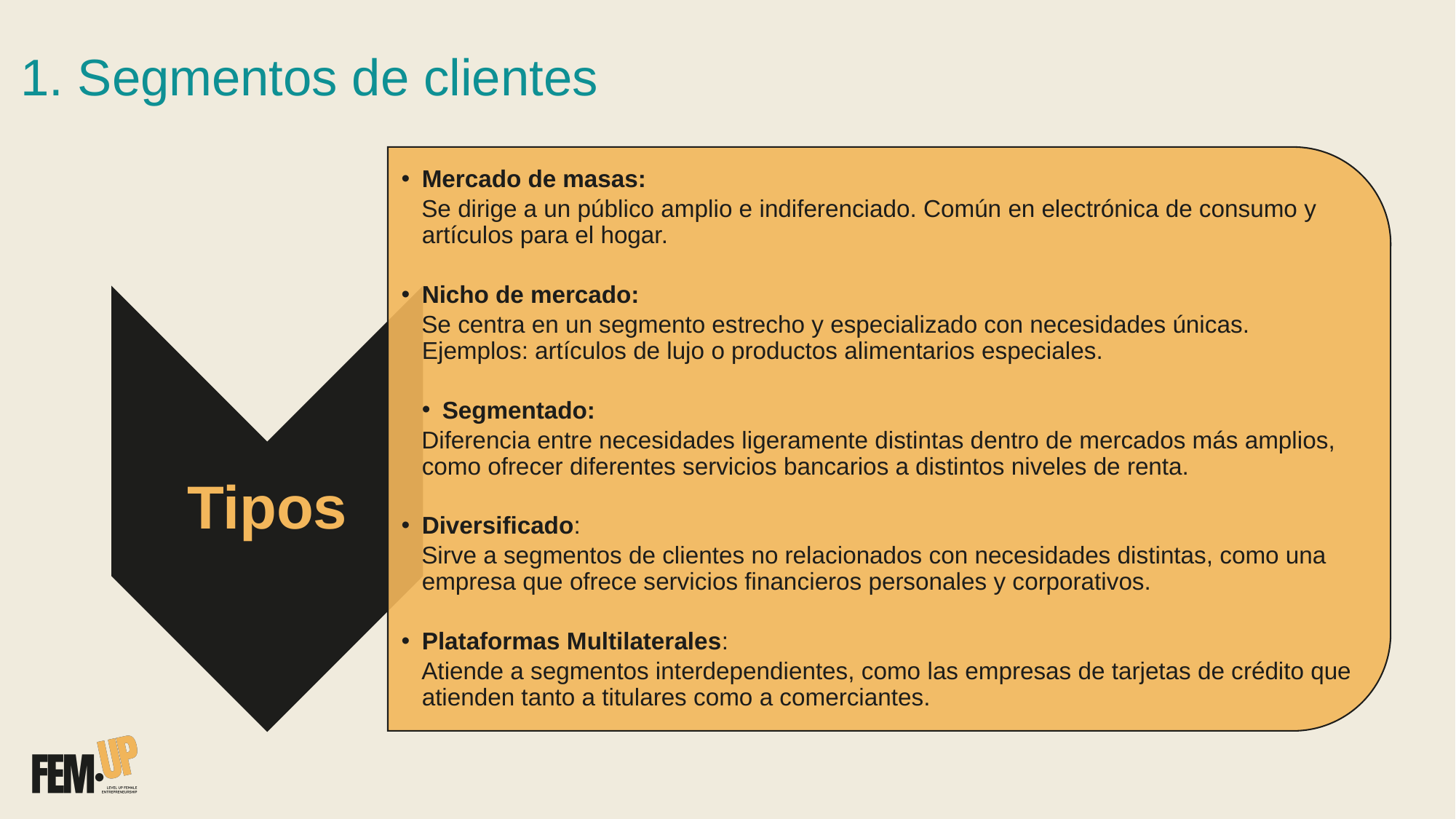

# 1. Segmentos de clientes
Tipos
Mercado de masas:
   Se dirige a un público amplio e indiferenciado. Común en electrónica de consumo y artículos para el hogar.

Nicho de mercado:
   Se centra en un segmento estrecho y especializado con necesidades únicas. Ejemplos: artículos de lujo o productos alimentarios especiales.

Segmentado:
   Diferencia entre necesidades ligeramente distintas dentro de mercados más amplios, como ofrecer diferentes servicios bancarios a distintos niveles de renta.

Diversificado:
   Sirve a segmentos de clientes no relacionados con necesidades distintas, como una empresa que ofrece servicios financieros personales y corporativos.

Plataformas Multilaterales:
   Atiende a segmentos interdependientes, como las empresas de tarjetas de crédito que atienden tanto a titulares como a comerciantes.